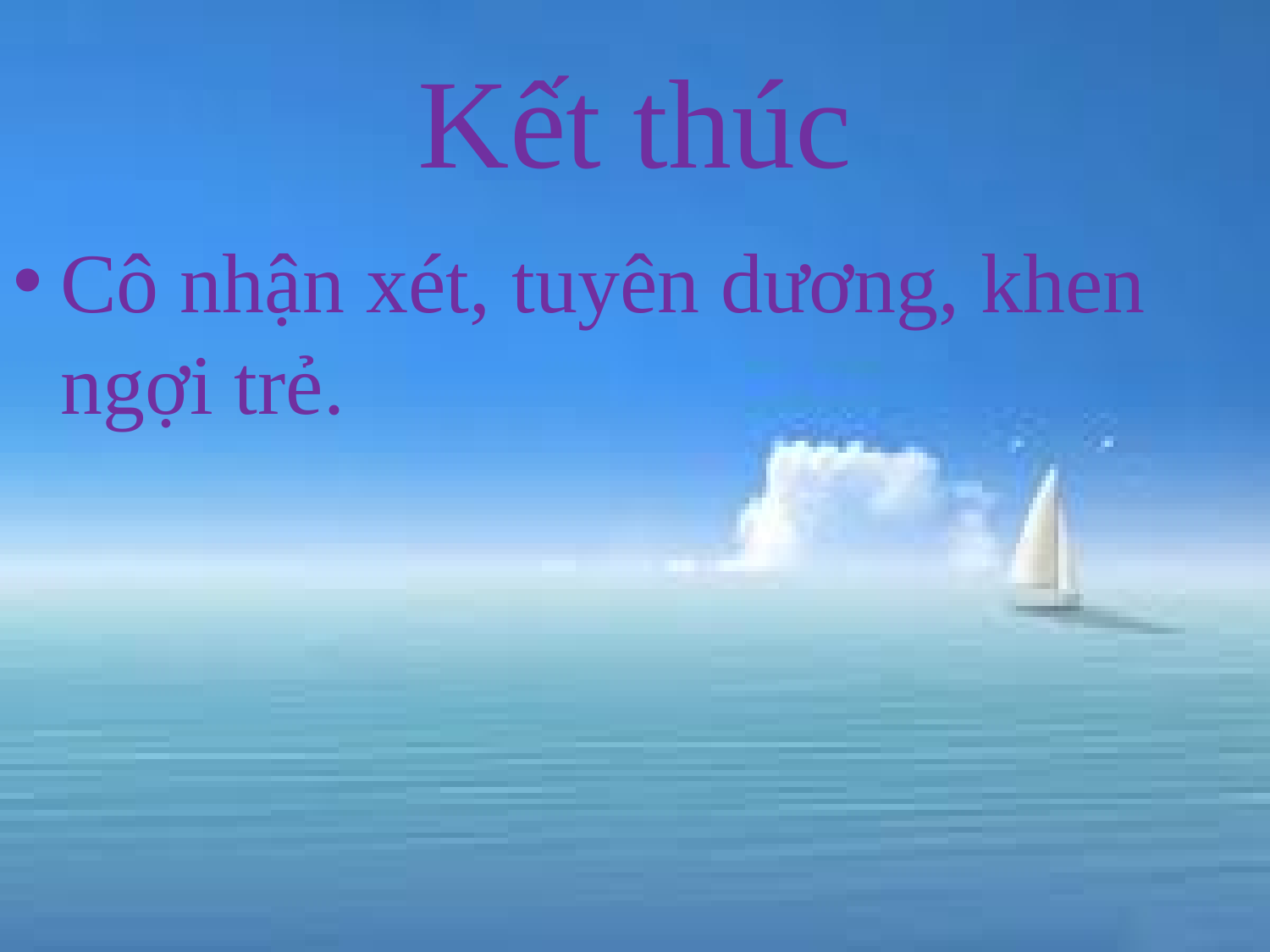

# Kết thúc
Cô nhận xét, tuyên dương, khen ngợi trẻ.